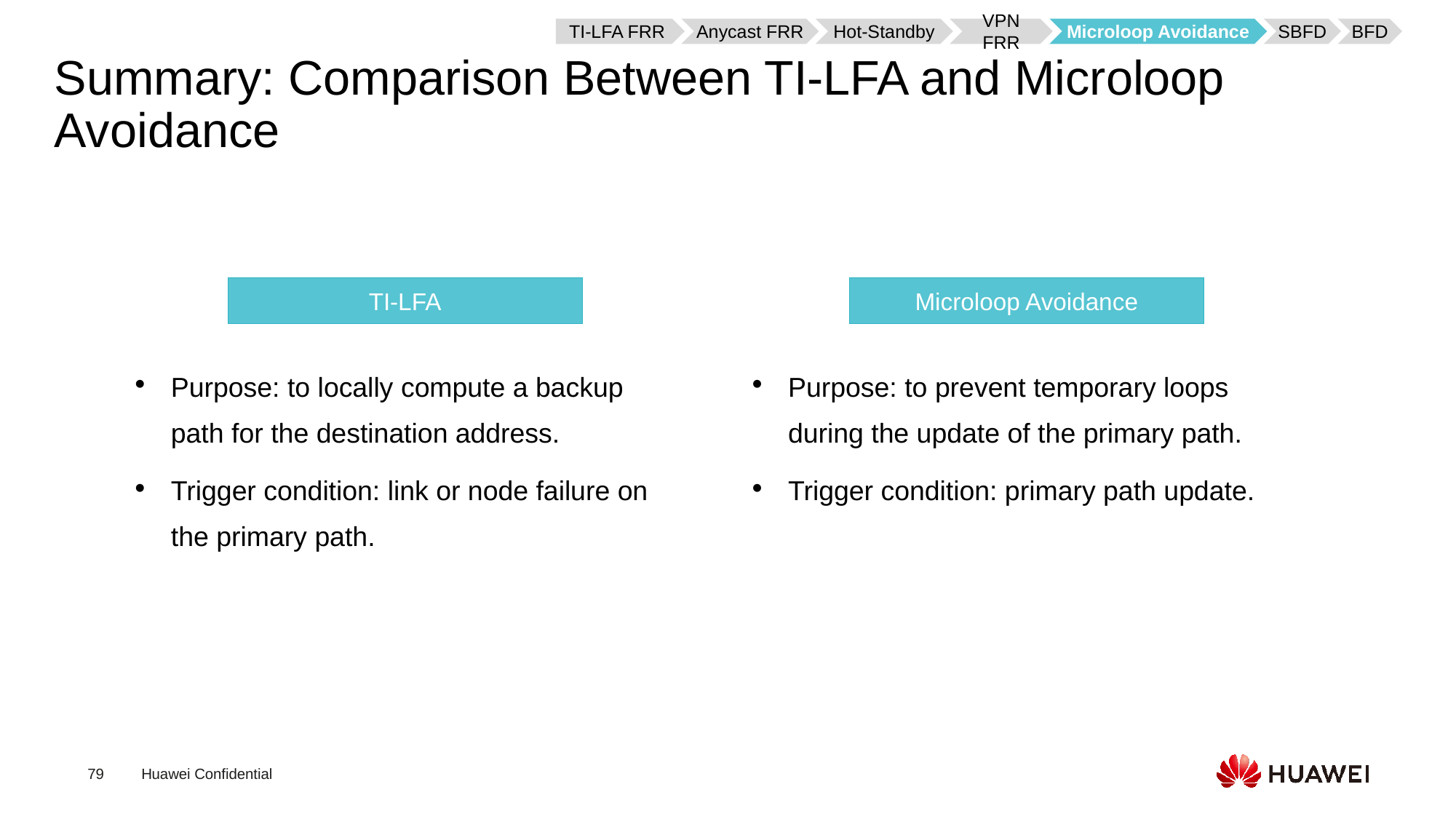

TI-LFA FRR
Anycast FRR
Hot-Standby
VPN FRR
Microloop Avoidance
SBFD
BFD
# Summary: Comparison Between TI-LFA and Microloop Avoidance
TI-LFA
Microloop Avoidance
Purpose: to locally compute a backup path for the destination address.
Trigger condition: link or node failure on the primary path.
Purpose: to prevent temporary loops during the update of the primary path.
Trigger condition: primary path update.